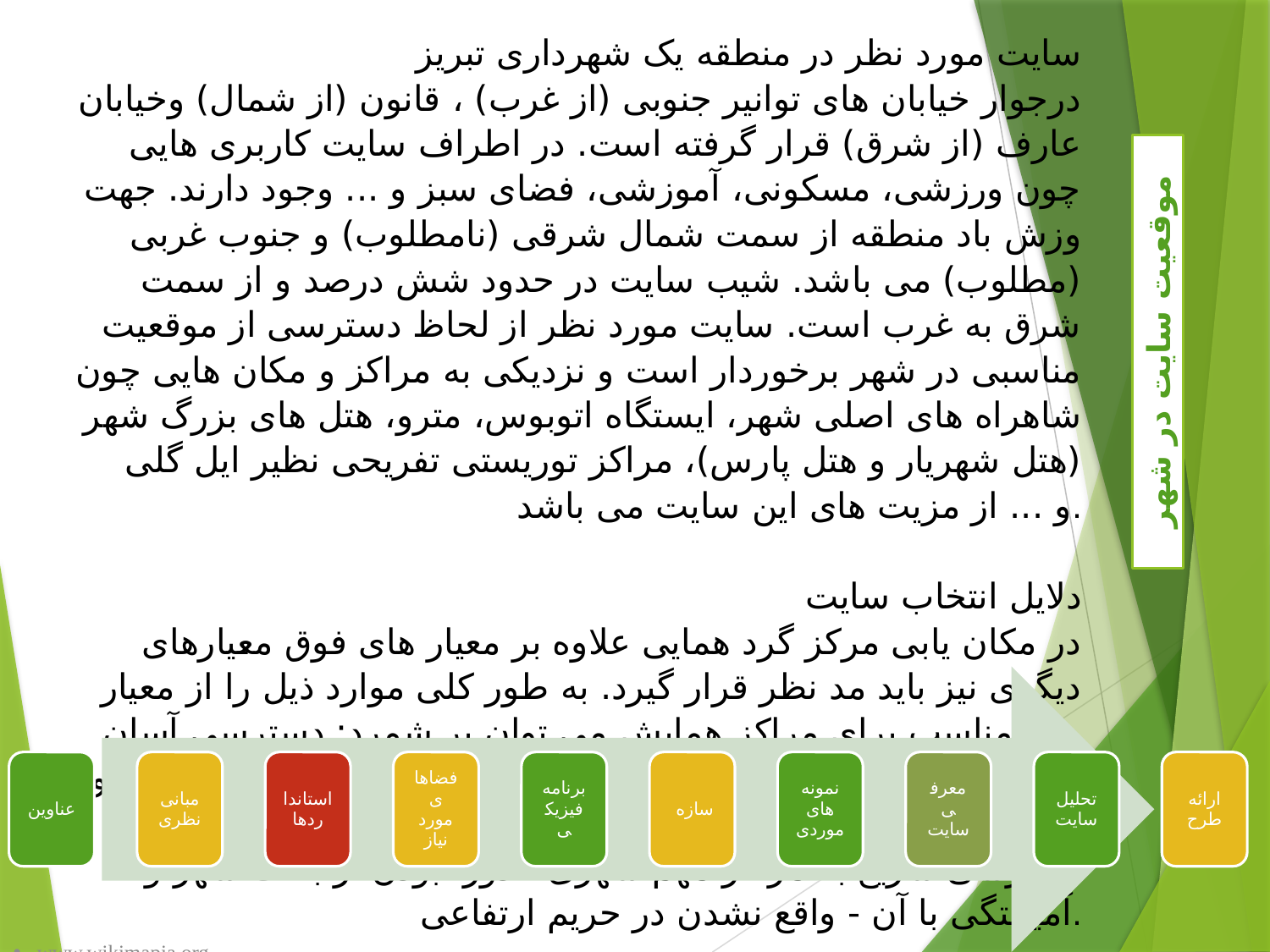

سایت مورد نظر در منطقه یک شهرداری تبریز
درجوار خیابان های توانیر جنوبی (از غرب) ، قانون (از شمال) وخیابان عارف (از شرق) قرار گرفته است. در اطراف سایت کاربری هایی چون ورزشی، مسکونی، آموزشی، فضای سبز و ... وجود دارند. جهت وزش باد منطقه از سمت شمال شرقی (نامطلوب) و جنوب غربی (مطلوب) می باشد. شیب سایت در حدود شش درصد و از سمت شرق به غرب است. سایت مورد نظر از لحاظ دسترسی از موقعیت مناسبی در شهر برخوردار است و نزدیکی به مراکز و مکان هایی چون شاهراه های اصلی شهر، ایستگاه اتوبوس، مترو، هتل های بزرگ شهر (هتل شهریار و هتل پارس)، مراکز توریستی تفریحی نظیر ایل گلی و ... از مزیت های این سایت می باشد.

دلایل انتخاب سایت
در مکان یابی مرکز گرد همایی علاوه بر معیار های فوق معیارهای دیگری نیز باید مد نظر قرار گیرد. به طور کلی موارد ذیل را از معیار های مناسب برای مراکز همایش می توان بر شمرد: دسترسی آسان به فرودگاه دسترسی آسان به مراکز ایستگاهی شهری از جمله: مترو، اتوبوس و تاکسی - داشتن شریان های ارتباطی مناسب به شهر - دسترسی سریع به مراکز مهم شهری - دور نبودن از بافت شهر و آمیختگی با آن - واقع نشدن در حریم ارتفاعی.

موقعیت سایت در شهر
عناوین
سازه
ارائه طرح
30
www.wikimapia.org